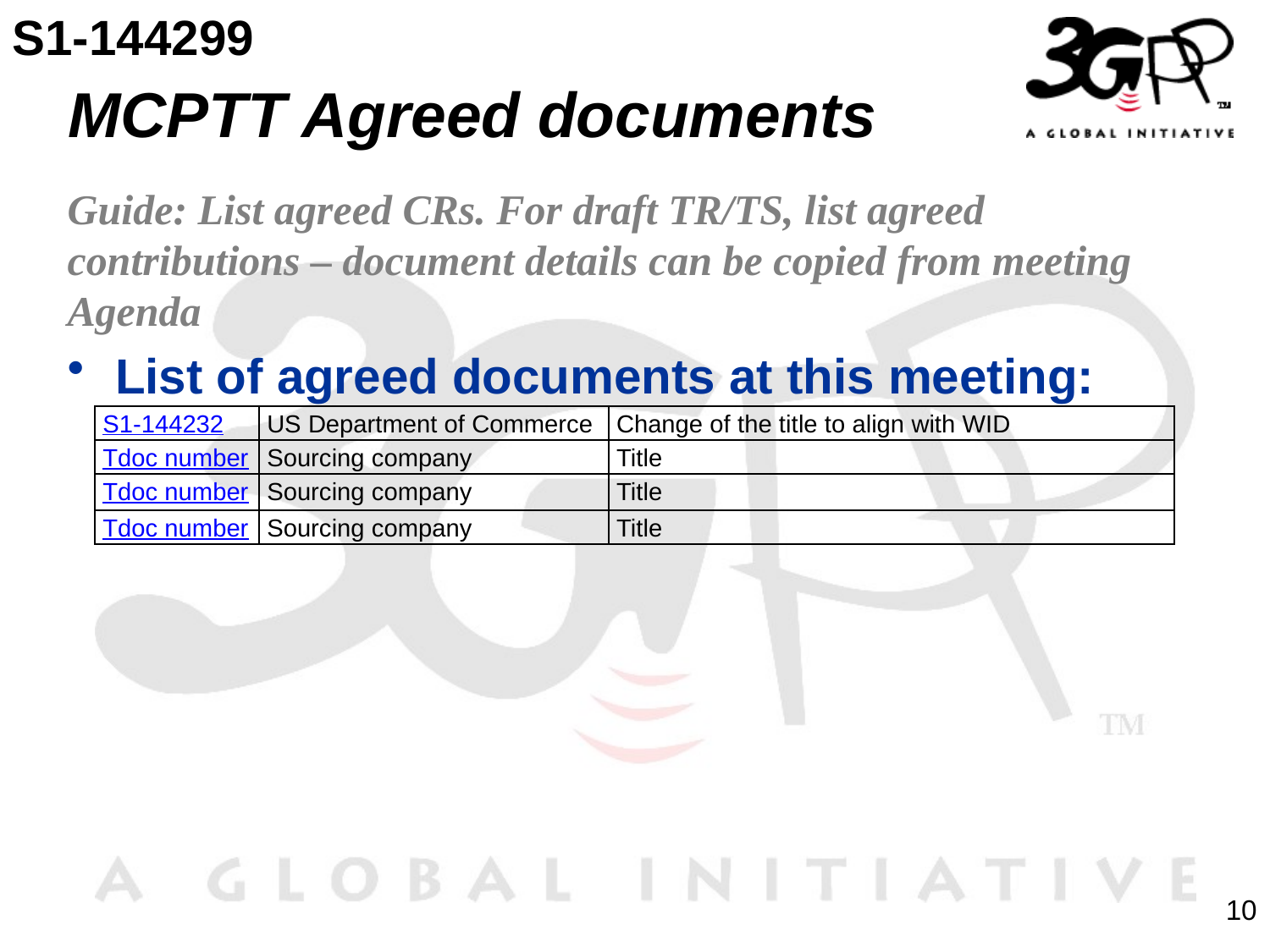

S1-144299
# MCPTT Agreed documents
Guide: List agreed CRs. For draft TR/TS, list agreed contributions – document details can be copied from meeting Agenda
List of agreed documents at this meeting:

| S1-144232 | US Department of Commerce | Change of the title to align with WID |
| --- | --- | --- |
| Tdoc number | Sourcing company | Title |
| Tdoc number | Sourcing company | Title |
| Tdoc number | Sourcing company | Title |
10